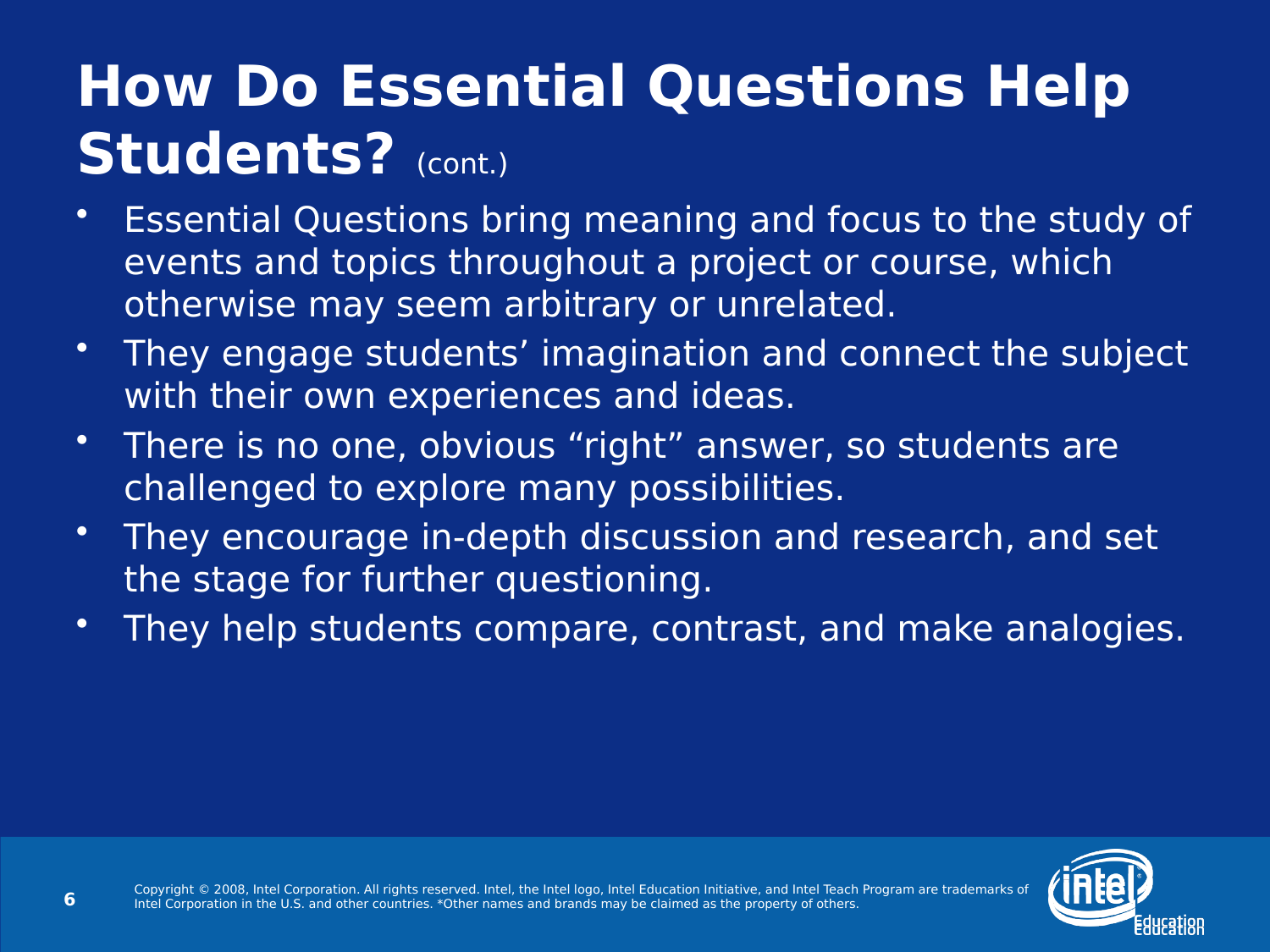

# How Do Essential Questions Help Students? (cont.)
Essential Questions bring meaning and focus to the study of events and topics throughout a project or course, which otherwise may seem arbitrary or unrelated.
They engage students’ imagination and connect the subject with their own experiences and ideas.
There is no one, obvious “right” answer, so students are challenged to explore many possibilities.
They encourage in-depth discussion and research, and set the stage for further questioning.
They help students compare, contrast, and make analogies.

6